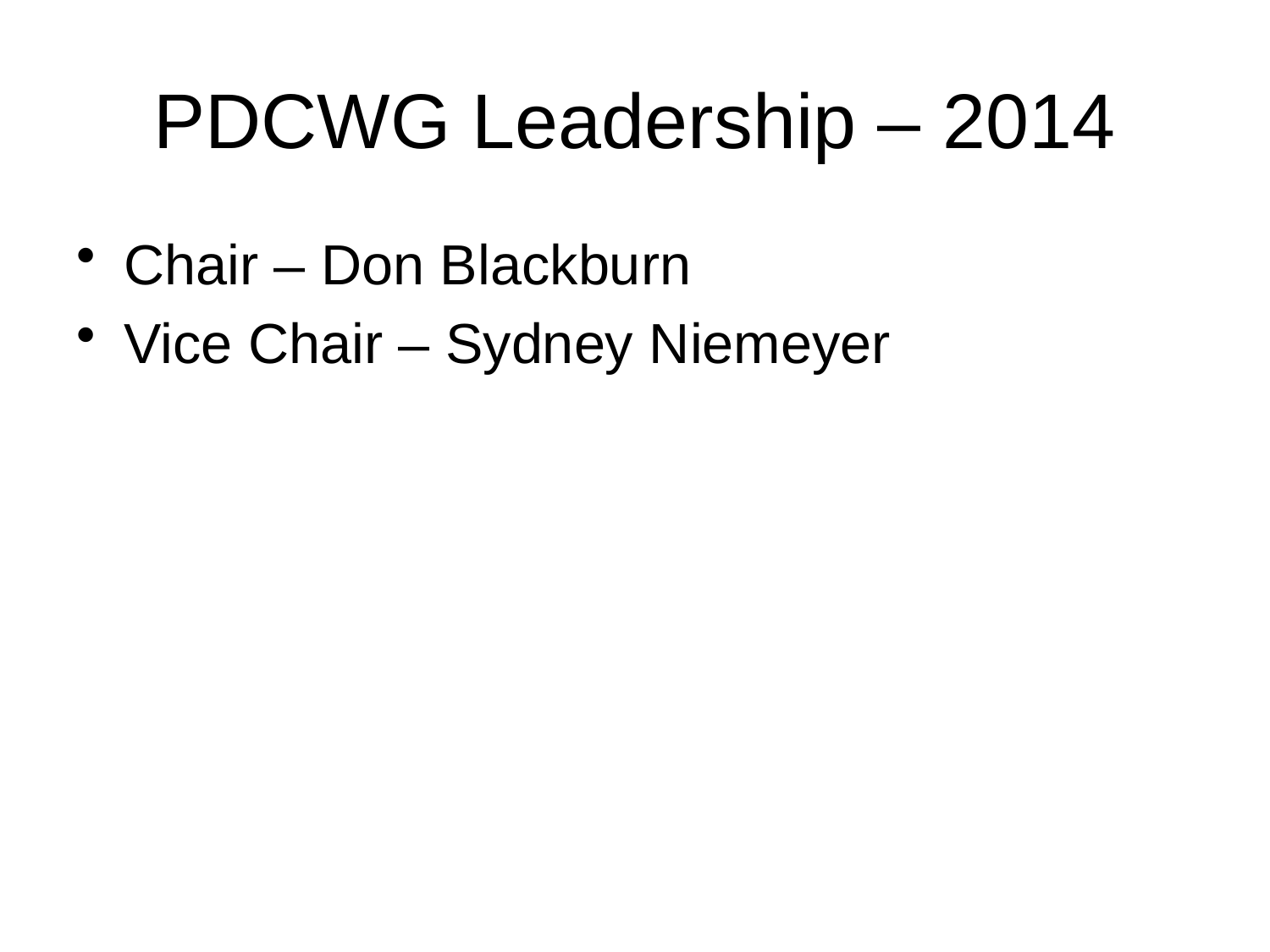

# PDCWG Leadership – 2014
Chair – Don Blackburn
Vice Chair – Sydney Niemeyer